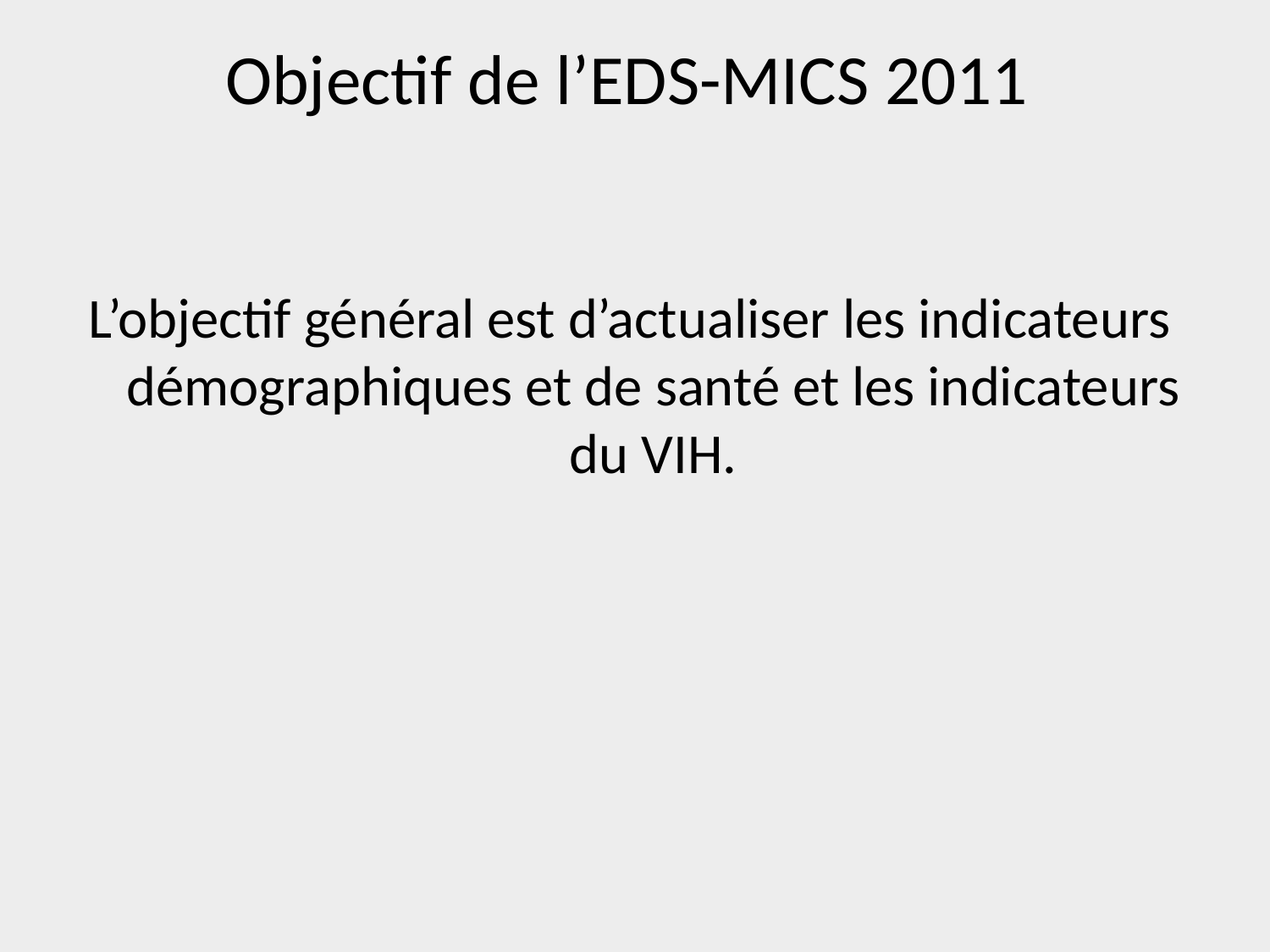

# Objectif de l’EDS-MICS 2011
L’objectif général est d’actualiser les indicateurs démographiques et de santé et les indicateurs du VIH.